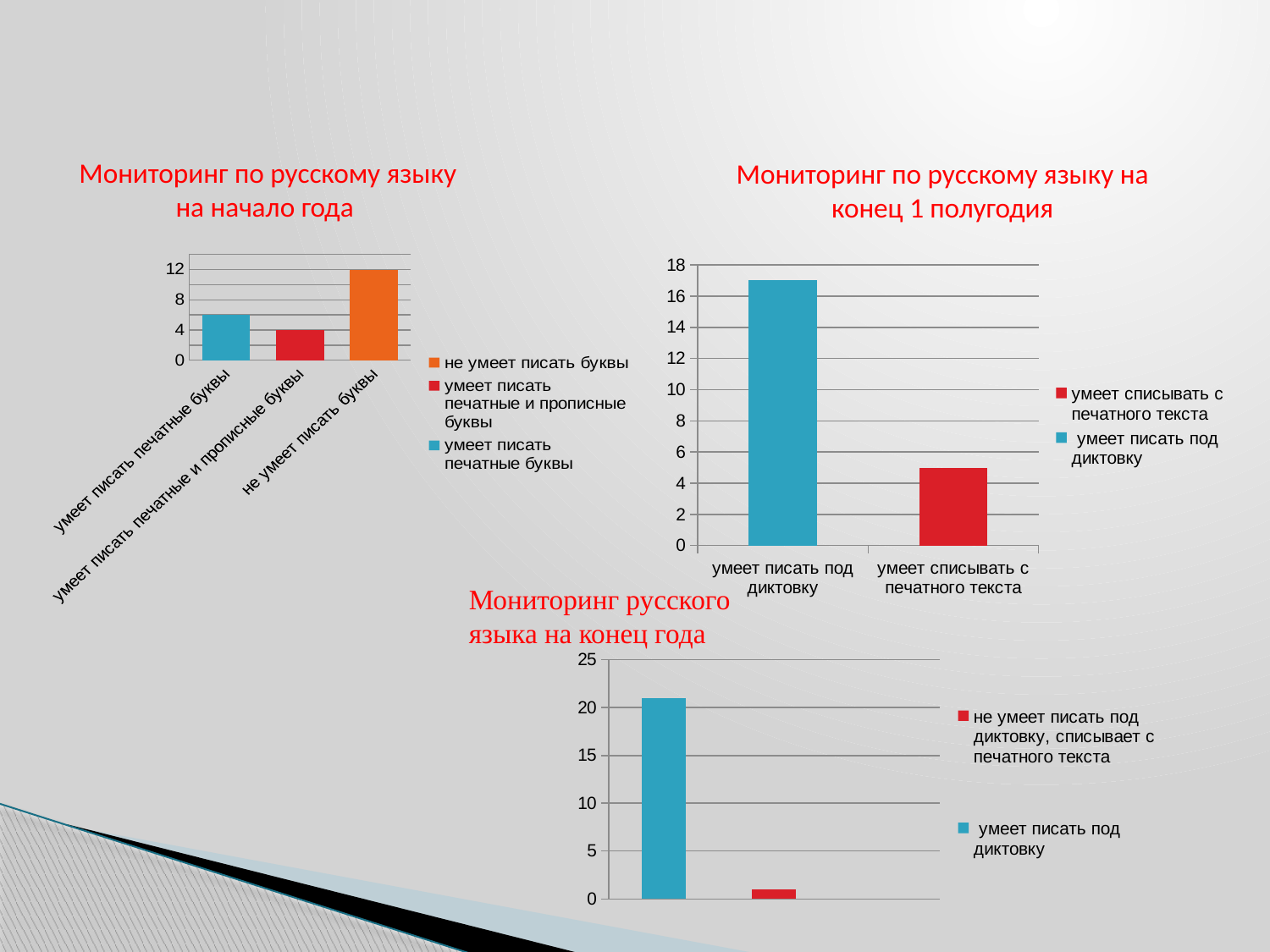

Мониторинг по русскому языку на начало года
Мониторинг по русскому языку на конец 1 полугодия

### Chart

| Category | умеет писать печатные буквы | умеет писать печатные и прописные буквы | не умеет писать буквы |
|---|---|---|---|
| умеет писать печатные буквы | 6.0 | None | None |
| умеет писать печатные и прописные буквы | None | 4.0 | None |
| не умеет писать буквы | None | None | 12.0 |

### Chart

| Category |  умеет писать под диктовку | умеет списывать с печатного текста |
|---|---|---|
| умеет писать под диктовку | 17.0 | None |
| умеет списывать с печатного текста | None | 5.0 |
Мониторинг русского языка на конец года

### Chart

| Category |  умеет писать под диктовку | не умеет писать под диктовку, списывает с печатного текста |
|---|---|---|
| умеет писать под диктовку | 21.0 | None |
| не умеет писать под диктовку, списывает с печатного текста | None | 1.0 |